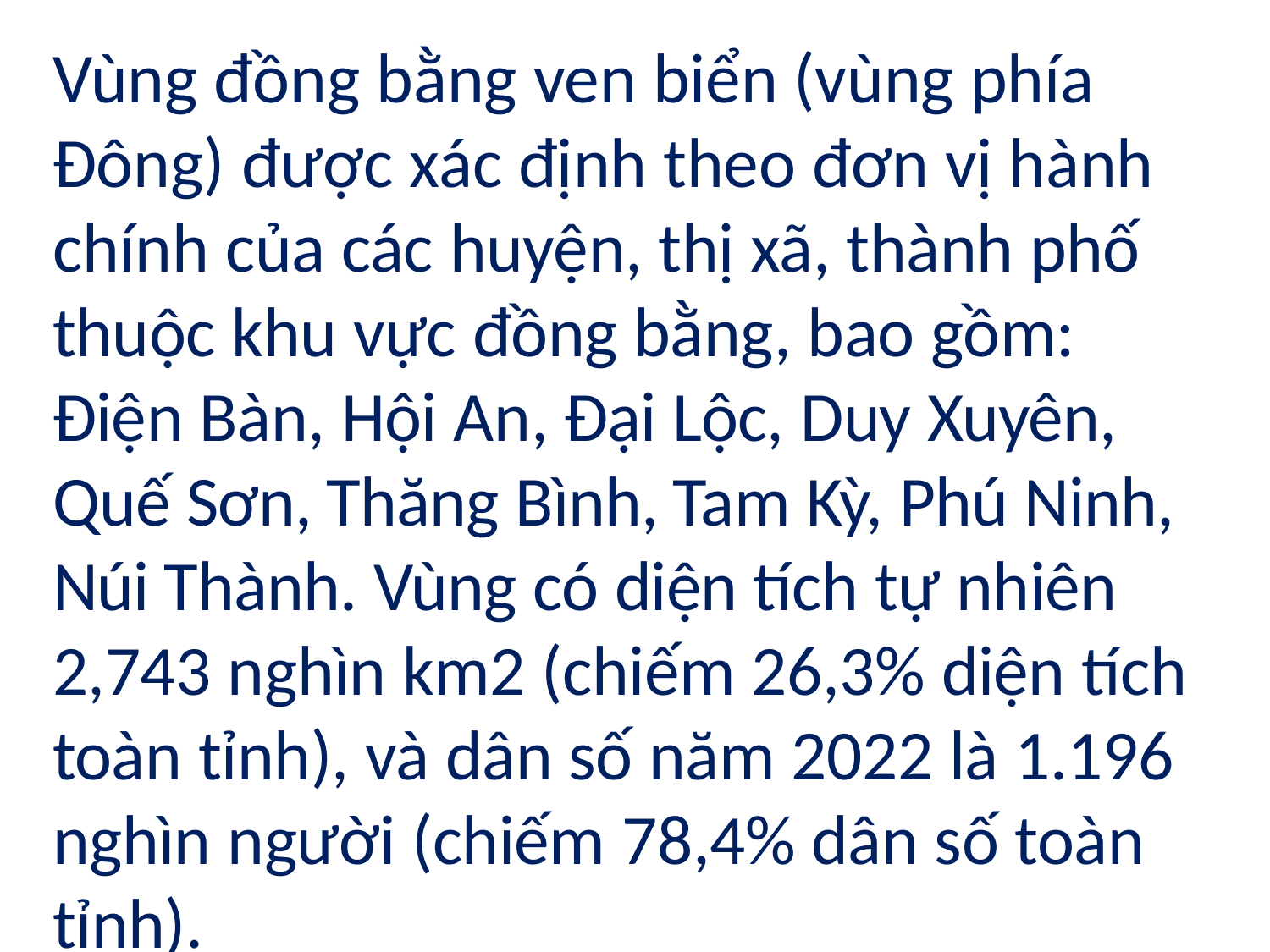

Vùng đồng bằng ven biển (vùng phía Đông) được xác định theo đơn vị hành chính của các huyện, thị xã, thành phố thuộc khu vực đồng bằng, bao gồm: Điện Bàn, Hội An, Đại Lộc, Duy Xuyên, Quế Sơn, Thăng Bình, Tam Kỳ, Phú Ninh, Núi Thành. Vùng có diện tích tự nhiên 2,743 nghìn km2 (chiếm 26,3% diện tích toàn tỉnh), và dân số năm 2022 là 1.196 nghìn người (chiếm 78,4% dân số toàn tỉnh).